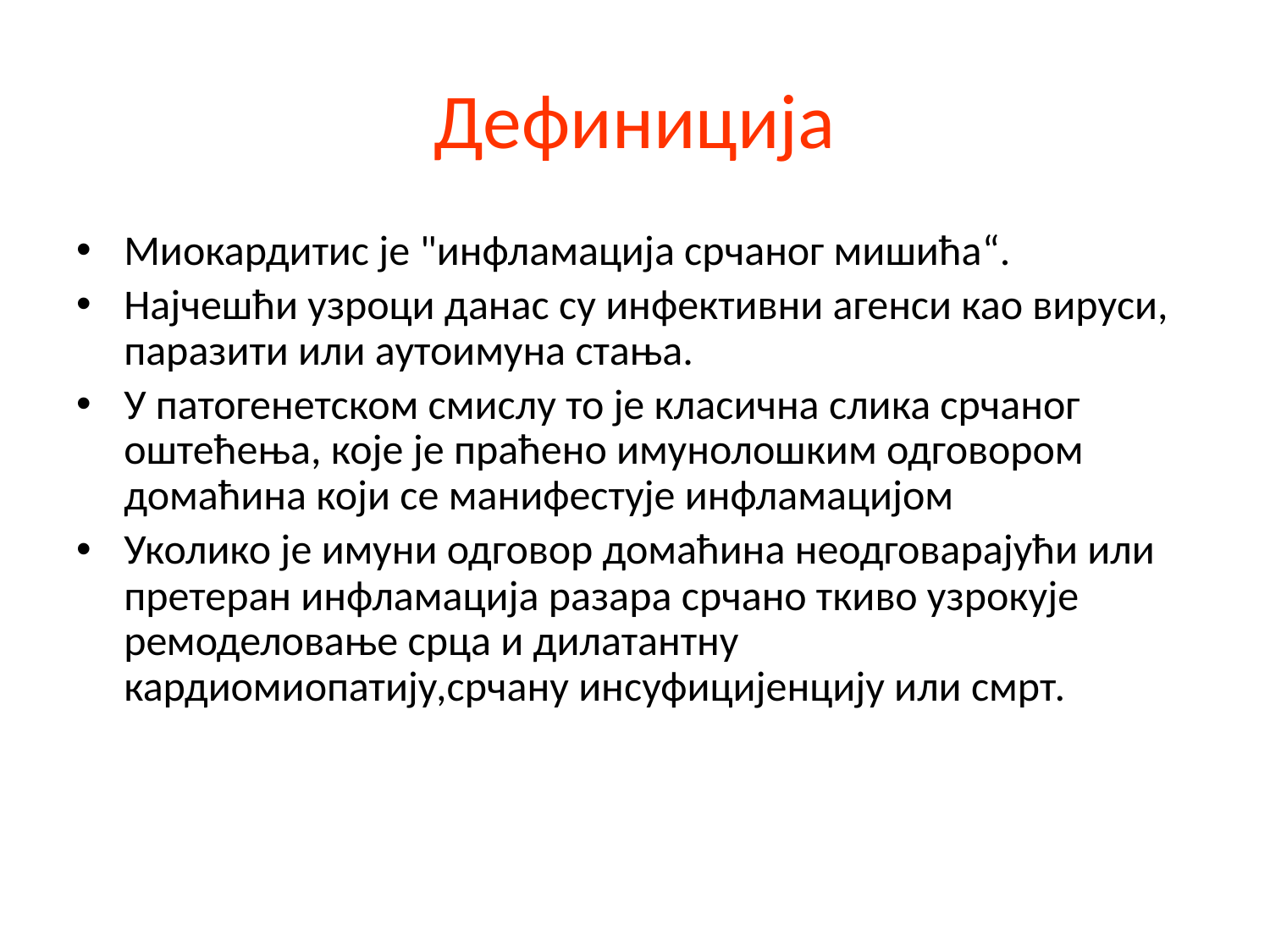

# Дефиниција
Миокардитис је "инфламација срчаног мишића“.
Најчешћи узроци данас су инфективни агенси као вируси, паразити или аутоимуна стања.
У патогенетском смислу то је класична слика срчаног оштећења, које је праћено имунолошким одговором домаћина који се манифестује инфламацијом
Уколико је имуни одговор домаћина неодговарајући или претеран инфламација разара срчано ткиво узрокује ремоделовање срца и дилатантну кардиомиопатију,срчану инсуфицијенцију или смрт.